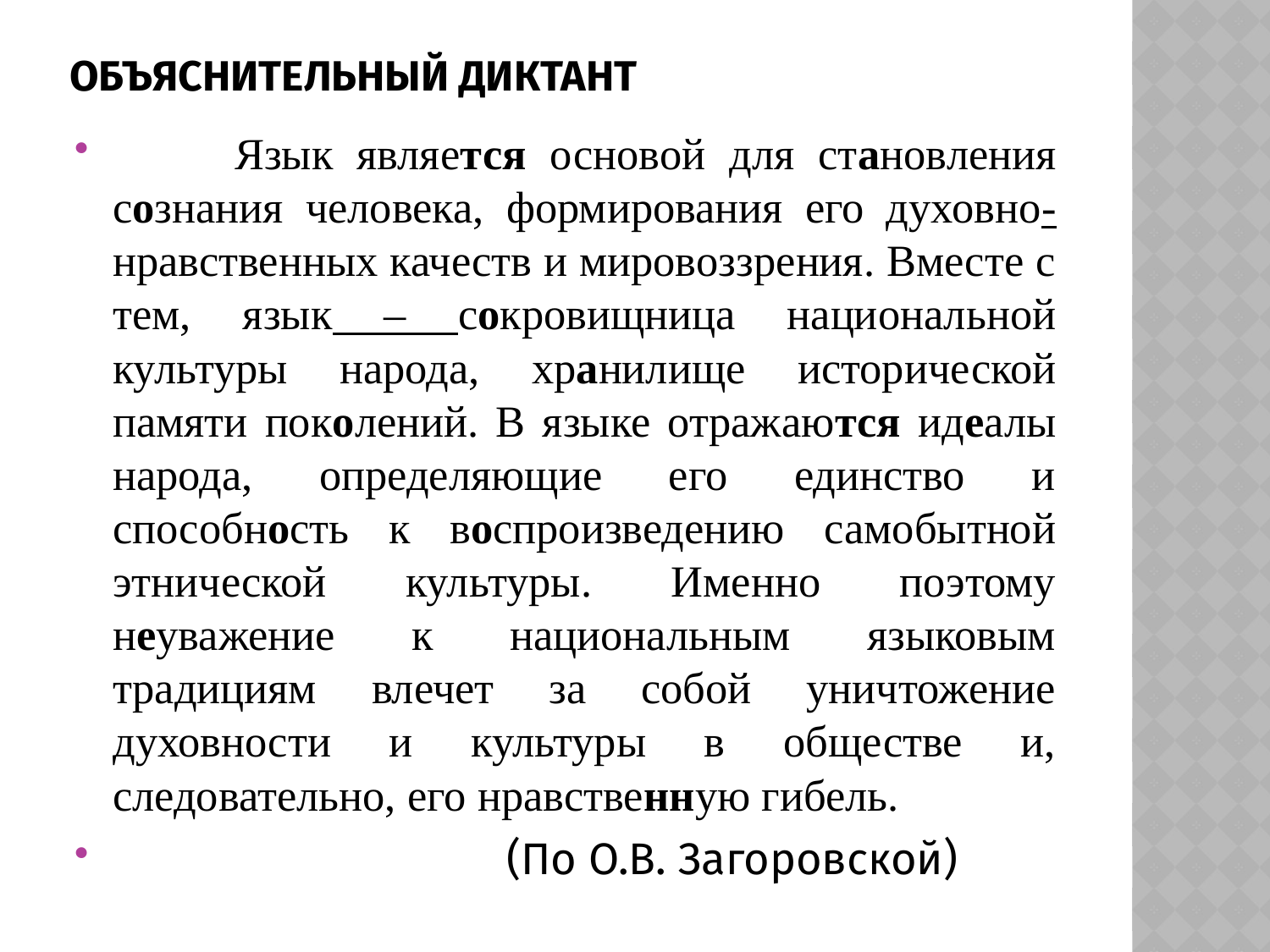

# Объяснительный диктант
     Язык является основой для становления сознания человека, формирования его духовно-нравственных качеств и мировоззрения. Вместе с тем, язык – сокровищница национальной культуры народа, хранилище исторической памяти поколений. В языке отражаются идеалы народа, определяющие его единство и способность к воспроизведению самобытной этнической культуры. Именно поэтому неуважение к национальным языковым традициям влечет за собой уничтожение духовности и культуры в обществе и, следовательно, его нравственную гибель.
                                  (По О.В. Загоровской)